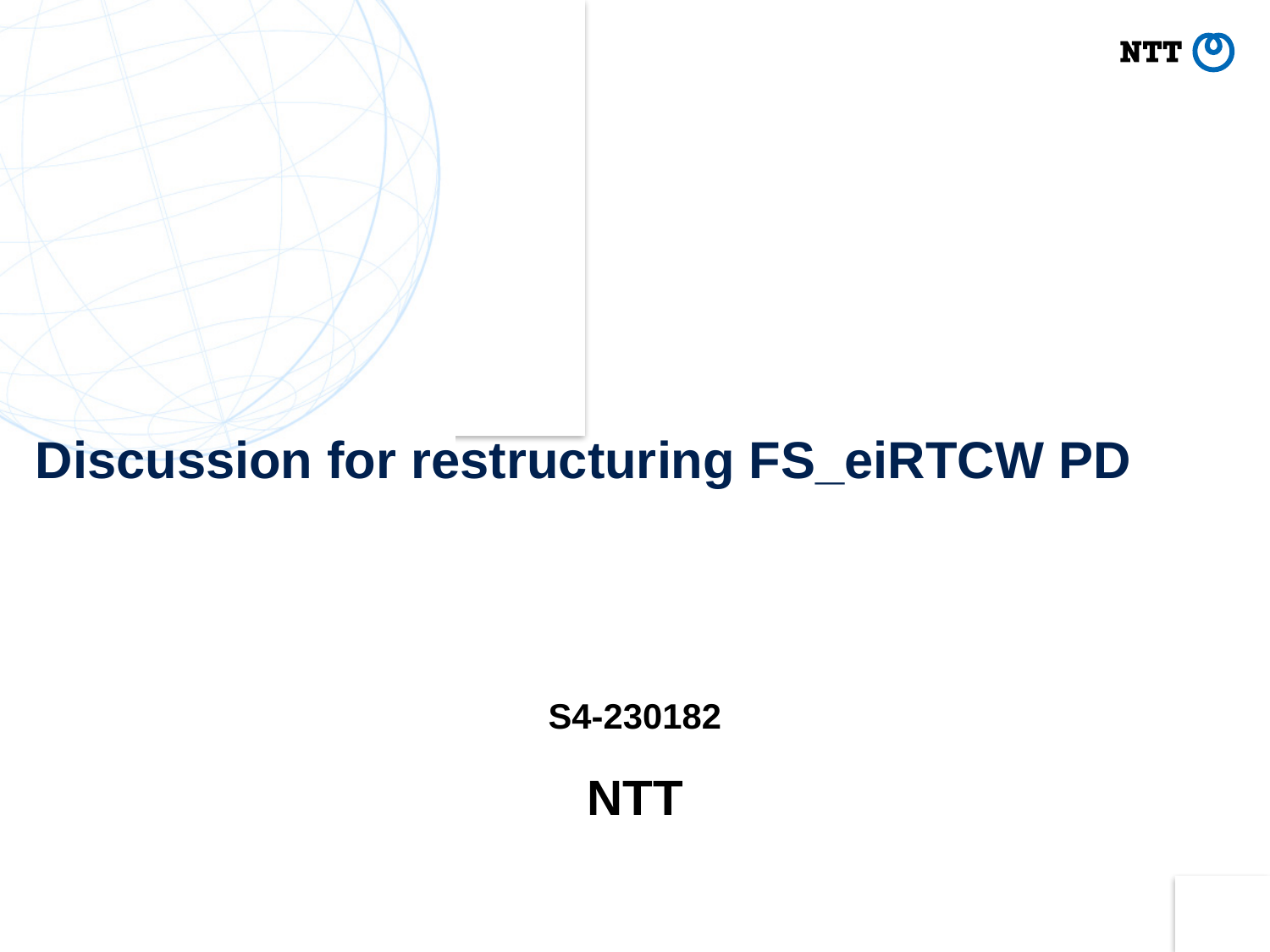

# Discussion for restructuring FS_eiRTCW PD
S4-230182
NTT